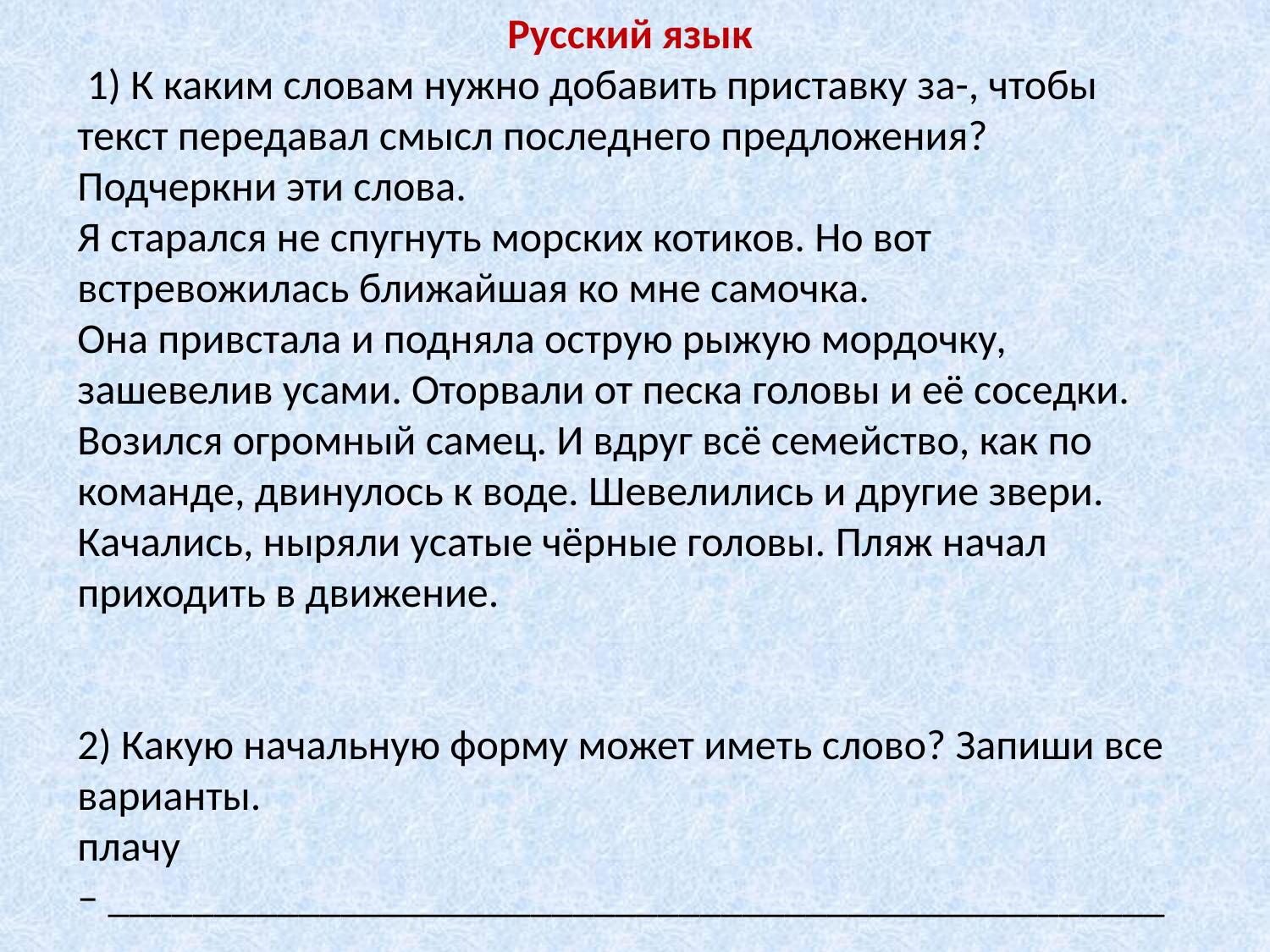

Русский язык
 1) К каким словам нужно добавить приставку за-, чтобы текст передавал смысл последнего предложения? Подчеркни эти слова.
Я старался не спугнуть морских котиков. Но вот встревожилась ближайшая ко мне самочка.
Она привстала и подняла острую рыжую мордочку, зашевелив усами. Оторвали от песка головы и её соседки. Возился огромный самец. И вдруг всё семейство, как по команде, двинулось к воде. Шевелились и другие звери. Качались, ныряли усатые чёрные головы. Пляж начал приходить в движение.

2) Какую начальную форму может иметь слово? Запиши все варианты.
плачу – __________________________________________________